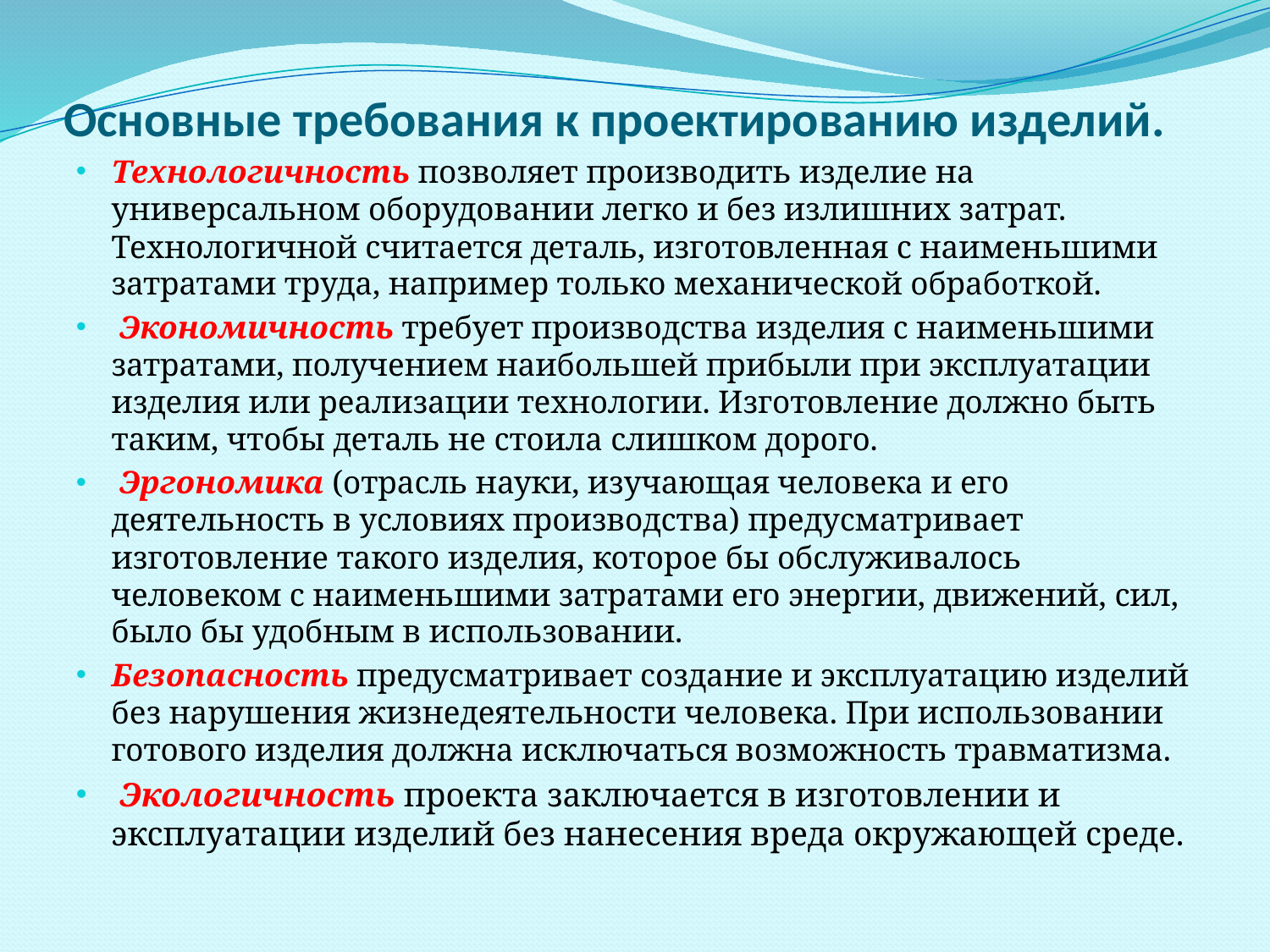

# Основные требования к проектированию изделий.
Технологичность позволяет производить изделие на универсальном оборудовании легко и без излишних затрат. Технологичной считается деталь, изготовленная с наименьшими затратами труда, например только механической обработкой.
 Экономичность требует производства изделия с наименьшими затратами, получением наибольшей прибыли при эксплуатации изделия или реализации технологии. Изготовление должно быть таким, чтобы деталь не стоила слишком дорого.
 Эргономика (отрасль науки, изучающая человека и его деятельность в условиях производства) предусматривает изготовление такого изделия, которое бы обслуживалось человеком с наименьшими затратами его энергии, движений, сил, было бы удобным в использовании.
Безопасность предусматривает создание и эксплуатацию изделий без нарушения жизнедеятельности человека. При использовании готового изделия должна исключаться возможность травматизма.
 Экологичность проекта заключается в изготовлении и эксплуатации изделий без нанесения вреда окружающей среде.